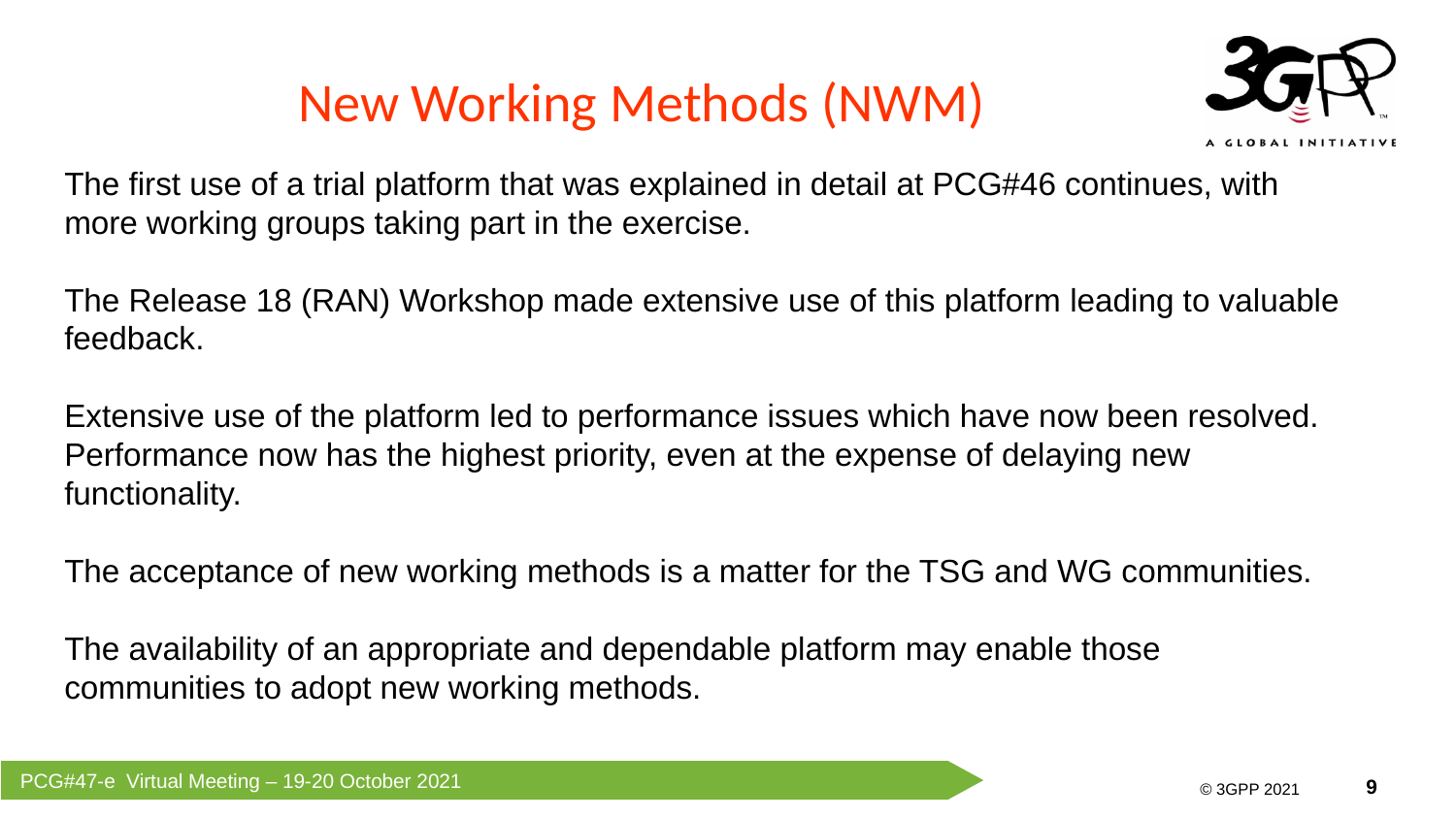

# New Working Methods (NWM)
The first use of a trial platform that was explained in detail at PCG#46 continues, with more working groups taking part in the exercise.

The Release 18 (RAN) Workshop made extensive use of this platform leading to valuable feedback.

Extensive use of the platform led to performance issues which have now been resolved.  Performance now has the highest priority, even at the expense of delaying new functionality.

The acceptance of new working methods is a matter for the TSG and WG communities.

The availability of an appropriate and dependable platform may enable those communities to adopt new working methods.